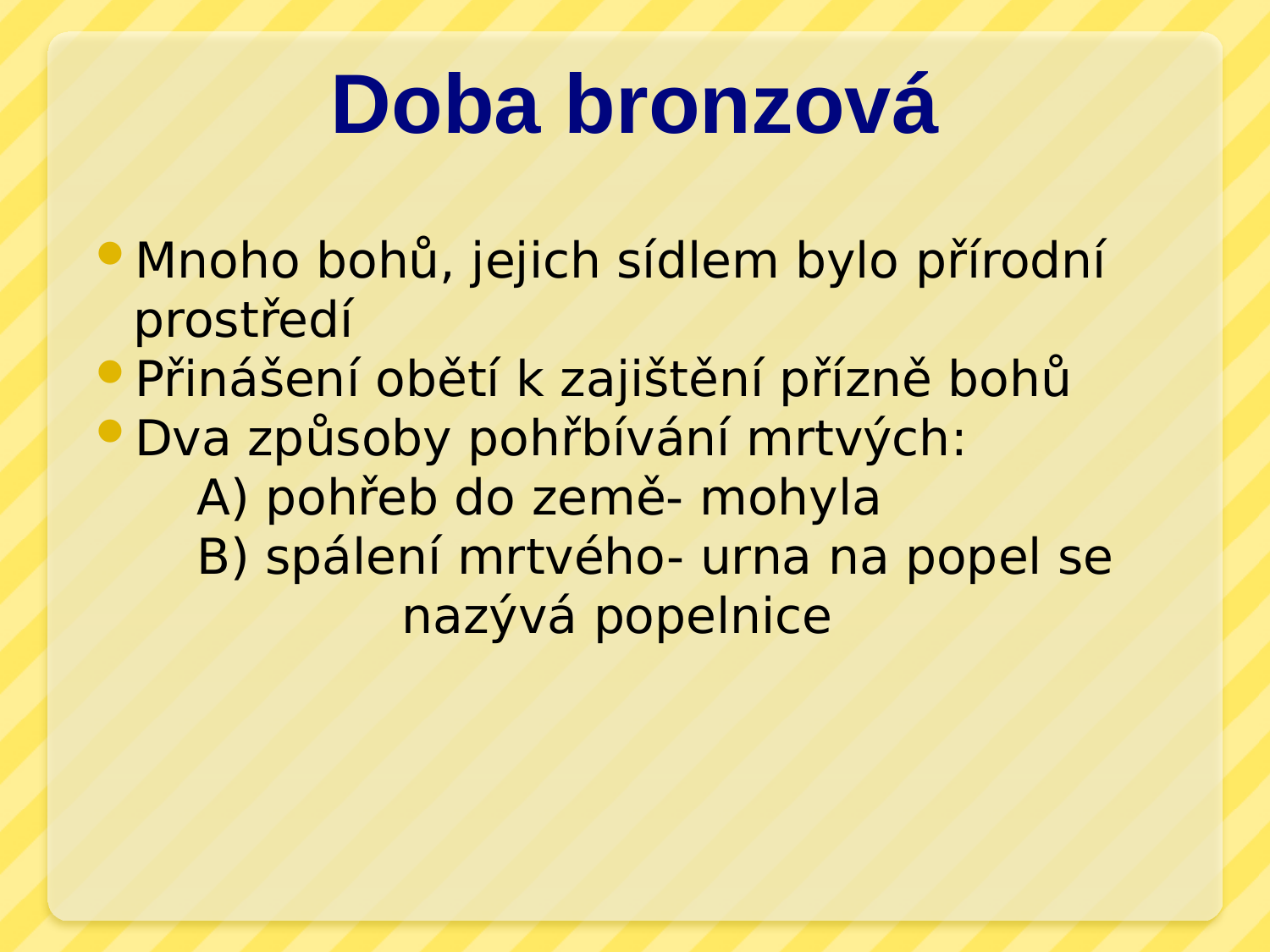

# Doba bronzová
Mnoho bohů, jejich sídlem bylo přírodní prostředí
Přinášení obětí k zajištění přízně bohů
Dva způsoby pohřbívání mrtvých:
	A) pohřeb do země- mohyla
	B) spálení mrtvého- urna na popel se 		     nazývá popelnice